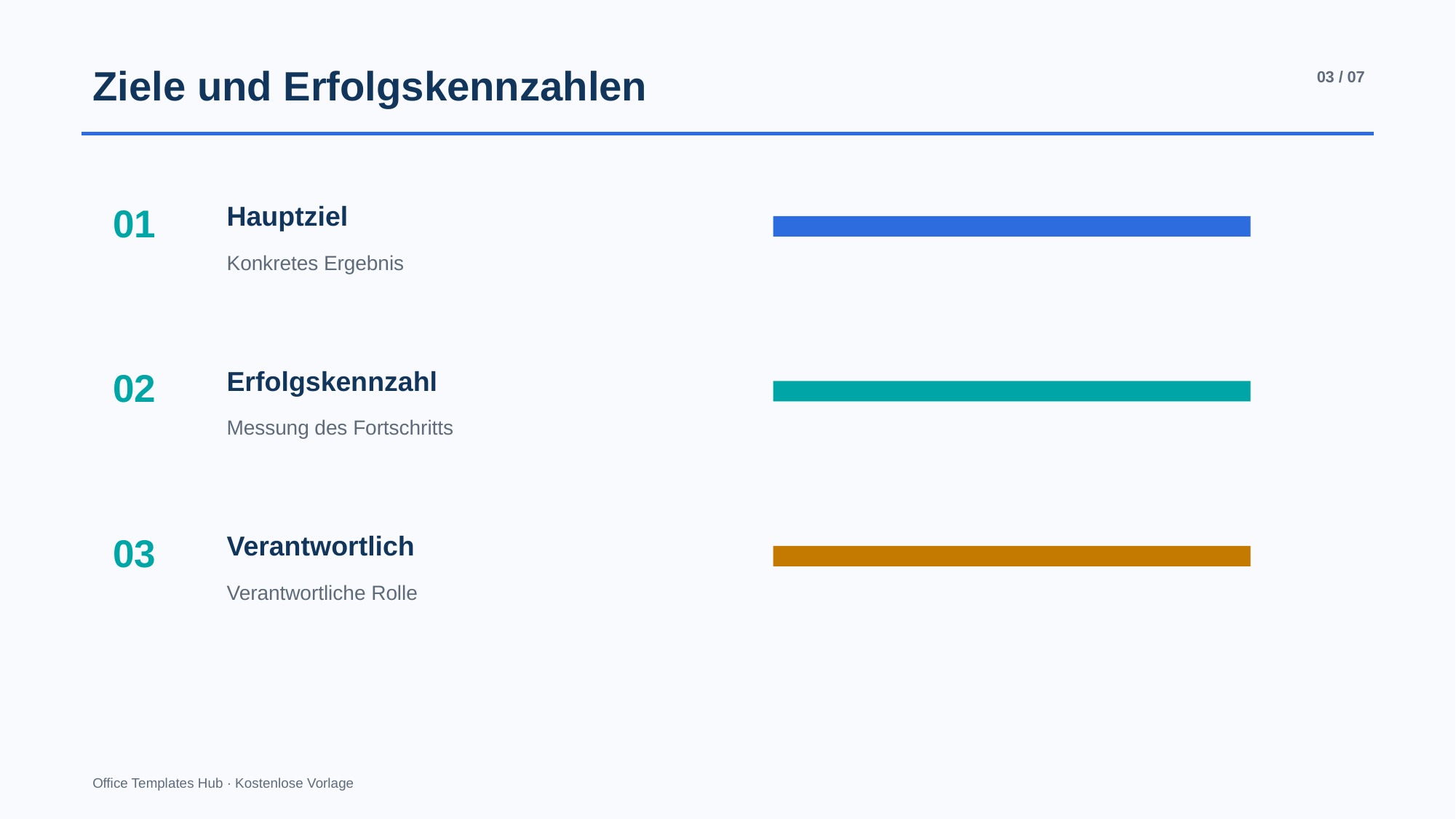

Ziele und Erfolgskennzahlen
03 / 07

01
Hauptziel

Konkretes Ergebnis
02
Erfolgskennzahl

Messung des Fortschritts
03
Verantwortlich

Verantwortliche Rolle
Office Templates Hub · Kostenlose Vorlage